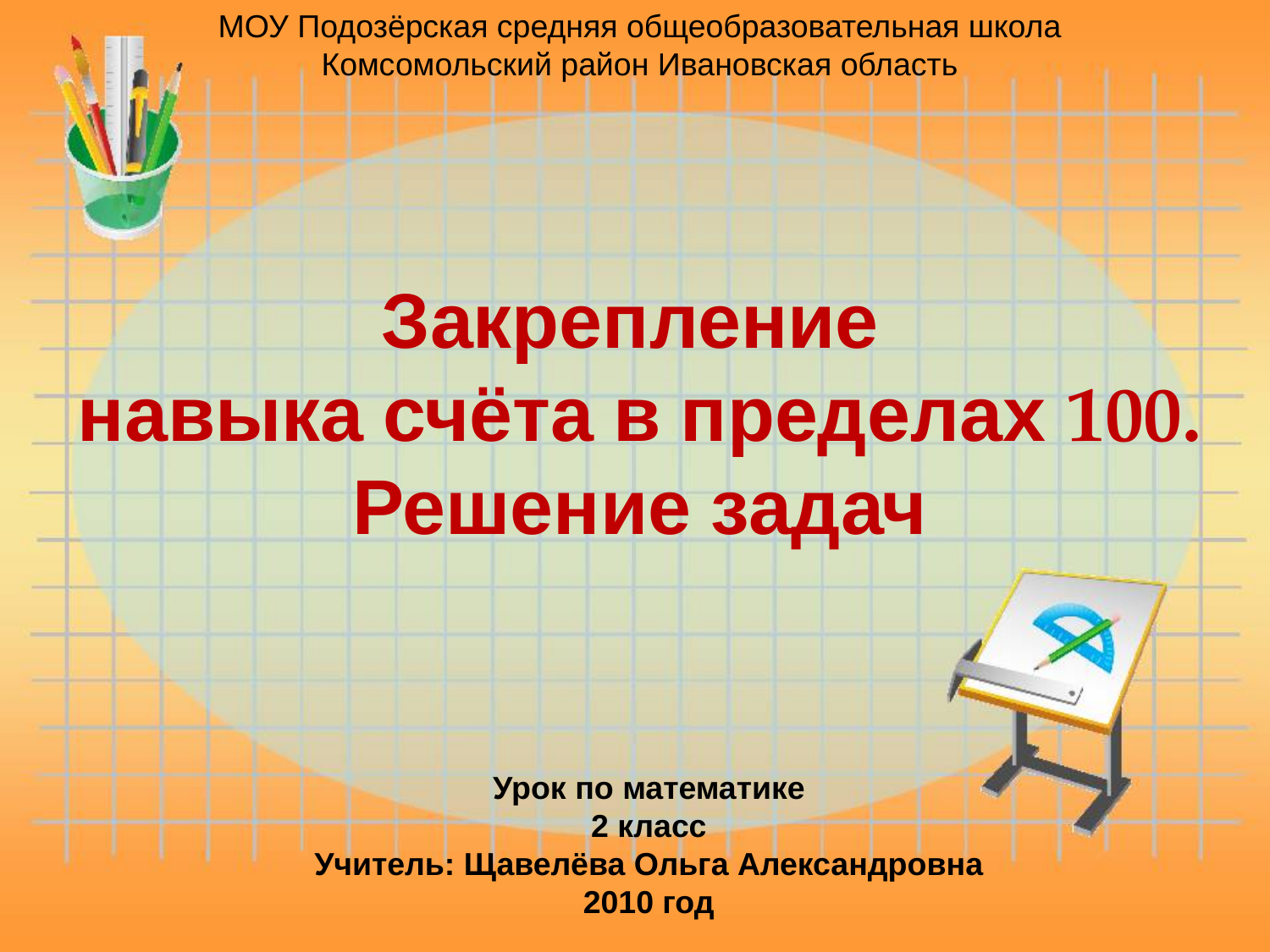

МОУ Подозёрская средняя общеобразовательная школа
Комсомольский район Ивановская область
Закрепление
навыка счёта в пределах 100.
Решение задач
Урок по математике
2 класс
Учитель: Щавелёва Ольга Александровна
2010 год